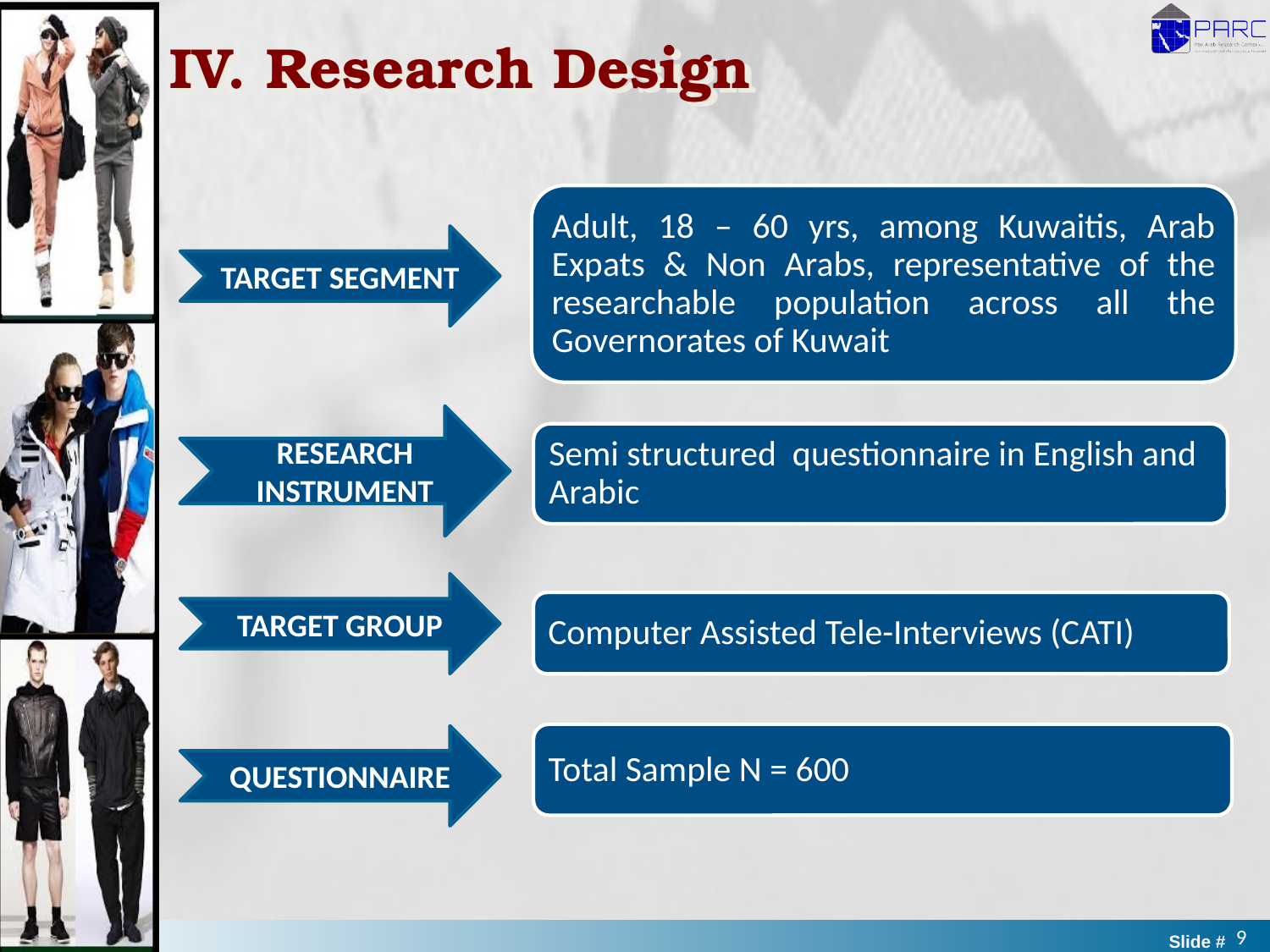

IV. Research Design
Adult, 18 – 60 yrs, among Kuwaitis, Arab Expats & Non Arabs, representative of the researchable population across all the Governorates of Kuwait
TARGET SEGMENT
Computer Assisted Tele-Interviews (CATI)
RESEARCH INSTRUMENT
Semi structured  questionnaire in English and Arabic
TARGET GROUP
Total Sample N = 600
QUESTIONNAIRE
9